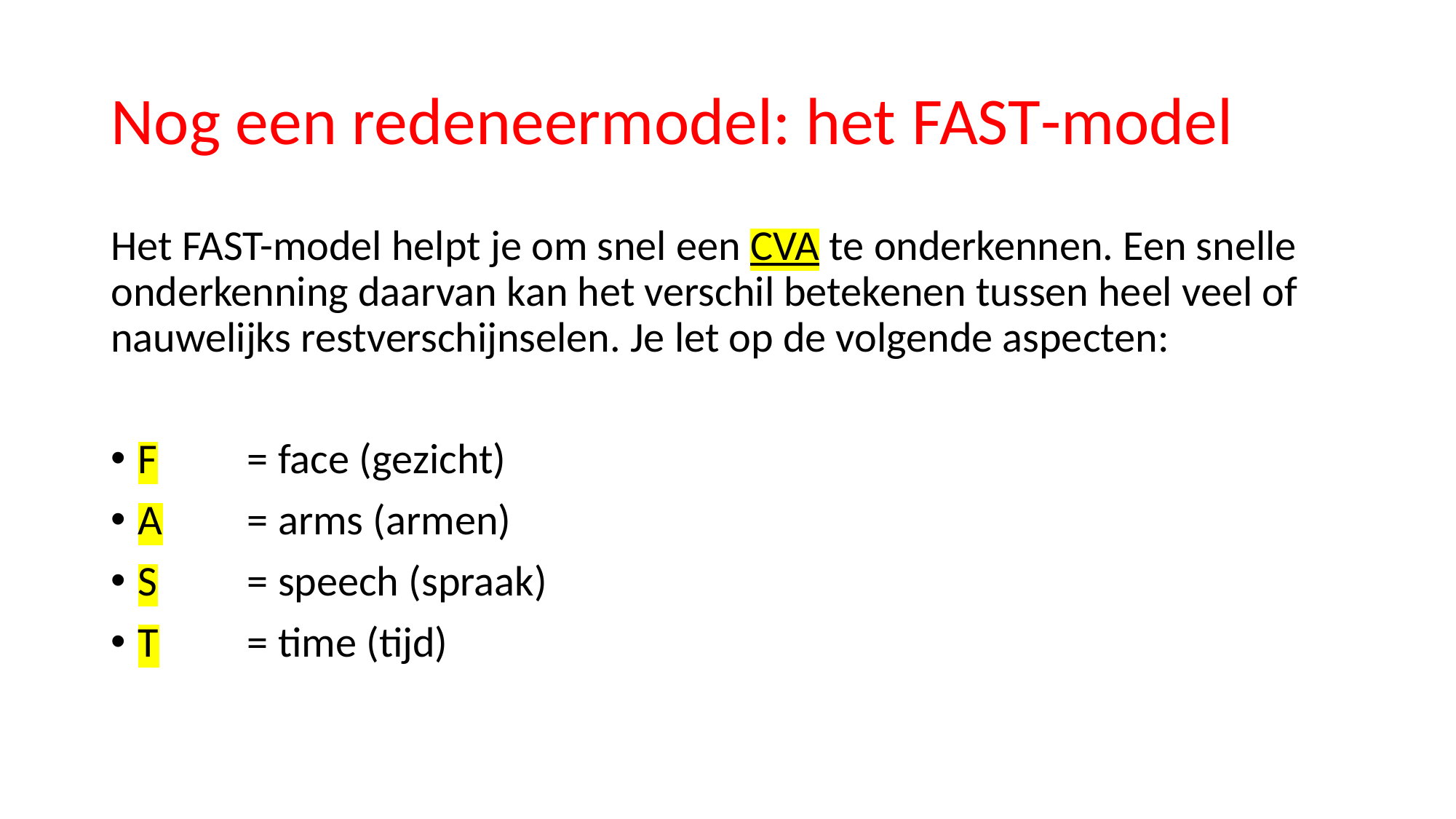

# Nog een redeneermodel: het FAST-model
Het FAST-model helpt je om snel een CVA te onderkennen. Een snelle onderkenning daarvan kan het verschil betekenen tussen heel veel of nauwelijks restverschijnselen. Je let op de volgende aspecten:

F	= face (gezicht)
A	= arms (armen)
S	= speech (spraak)
T 	= time (tijd)